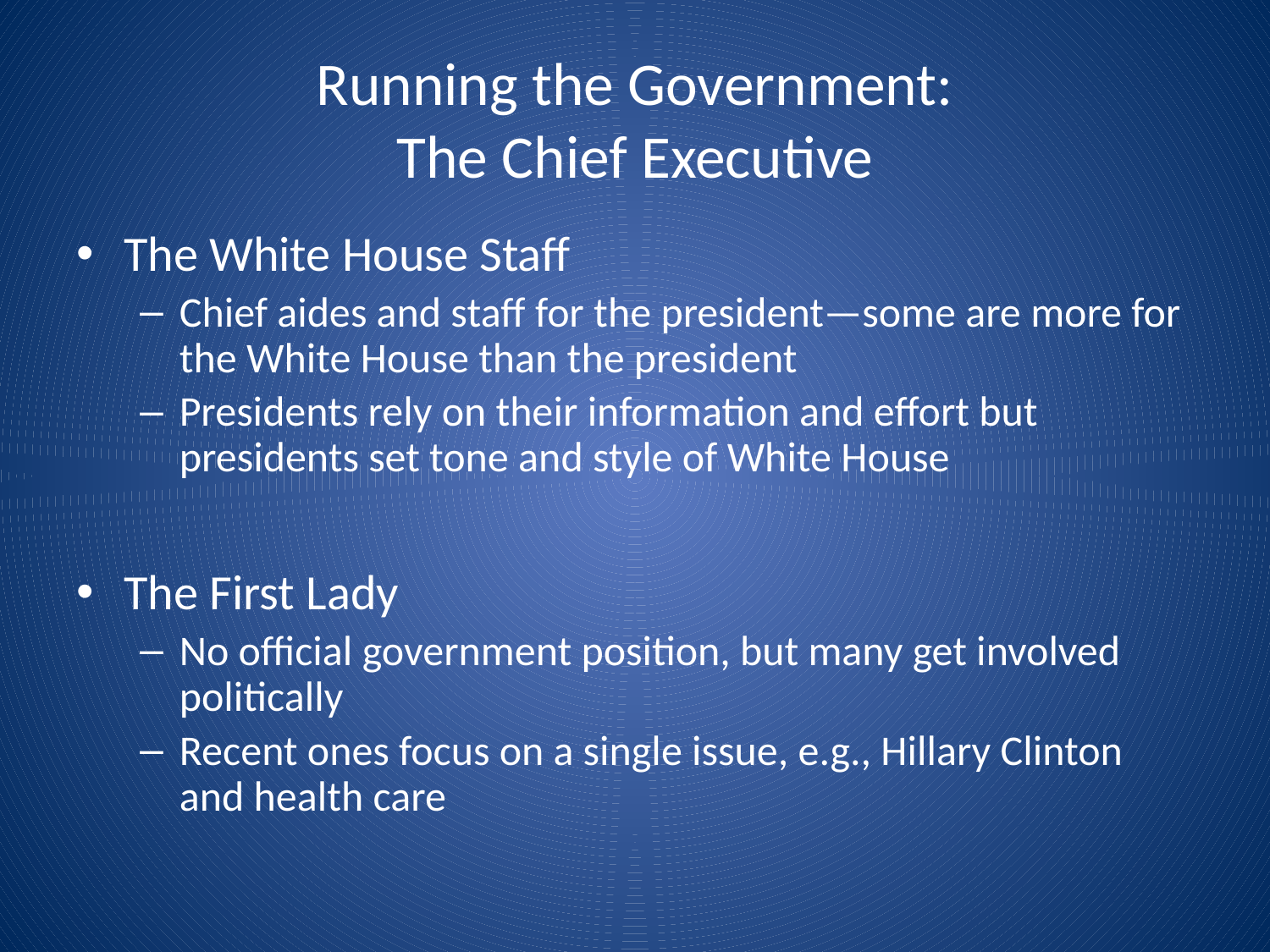

# Running the Government: The Chief Executive
The White House Staff
Chief aides and staff for the president—some are more for the White House than the president
Presidents rely on their information and effort but presidents set tone and style of White House

The First Lady
No official government position, but many get involved politically
Recent ones focus on a single issue, e.g., Hillary Clinton and health care